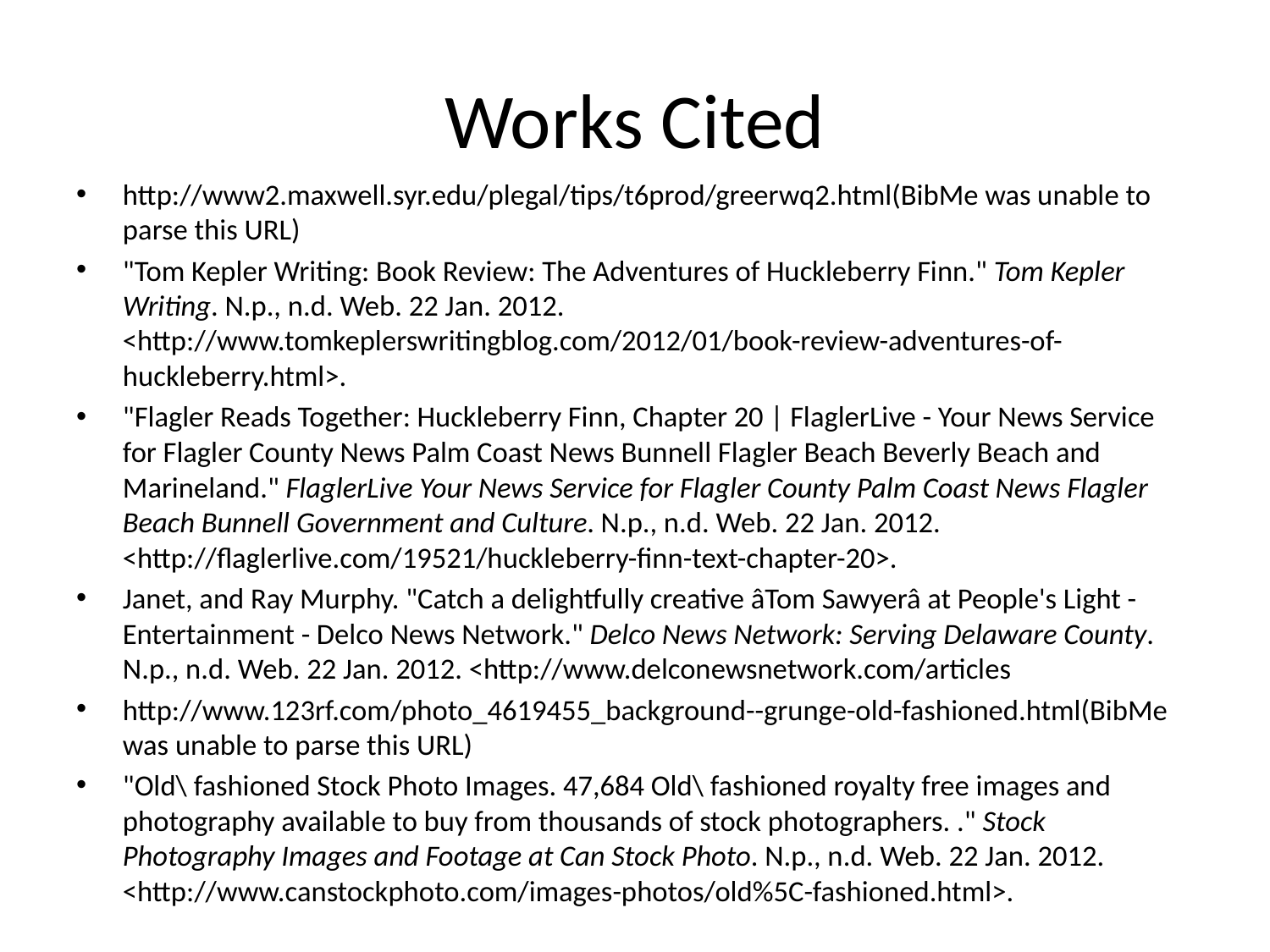

# Works Cited
http://www2.maxwell.syr.edu/plegal/tips/t6prod/greerwq2.html(BibMe was unable to parse this URL)
"Tom Kepler Writing: Book Review: The Adventures of Huckleberry Finn." Tom Kepler Writing. N.p., n.d. Web. 22 Jan. 2012. <http://www.tomkeplerswritingblog.com/2012/01/book-review-adventures-of-huckleberry.html>.
"Flagler Reads Together: Huckleberry Finn, Chapter 20 | FlaglerLive - Your News Service for Flagler County News Palm Coast News Bunnell Flagler Beach Beverly Beach and Marineland." FlaglerLive Your News Service for Flagler County Palm Coast News Flagler Beach Bunnell Government and Culture. N.p., n.d. Web. 22 Jan. 2012. <http://flaglerlive.com/19521/huckleberry-finn-text-chapter-20>.
Janet, and Ray Murphy. "Catch a delightfully creative âTom Sawyerâ at People's Light - Entertainment - Delco News Network." Delco News Network: Serving Delaware County. N.p., n.d. Web. 22 Jan. 2012. <http://www.delconewsnetwork.com/articles
http://www.123rf.com/photo_4619455_background--grunge-old-fashioned.html(BibMe was unable to parse this URL)
"Old\ fashioned Stock Photo Images. 47,684 Old\ fashioned royalty free images and photography available to buy from thousands of stock photographers. ." Stock Photography Images and Footage at Can Stock Photo. N.p., n.d. Web. 22 Jan. 2012. <http://www.canstockphoto.com/images-photos/old%5C-fashioned.html>.